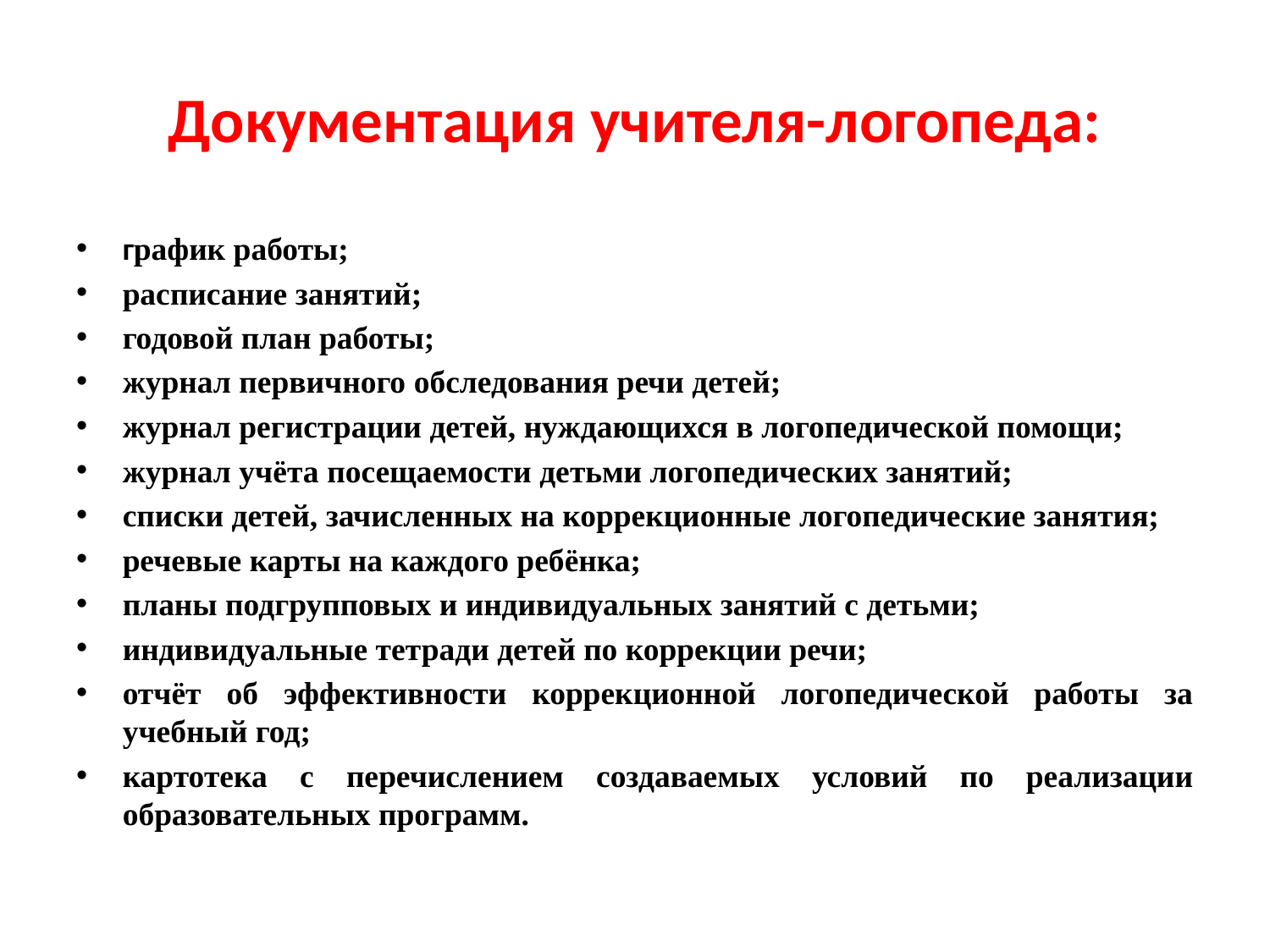

# Документация учителя-логопеда:
график работы;
расписание занятий;
годовой план работы;
журнал первичного обследования речи детей;
журнал регистрации детей, нуждающихся в логопедической помощи;
журнал учёта посещаемости детьми логопедических занятий;
списки детей, зачисленных на коррекционные логопедические занятия;
речевые карты на каждого ребёнка;
планы подгрупповых и индивидуальных занятий с детьми;
индивидуальные тетради детей по коррекции речи;
отчёт об эффективности коррекционной логопедической работы за учебный год;
картотека с перечислением создаваемых условий по реализации образовательных программ.